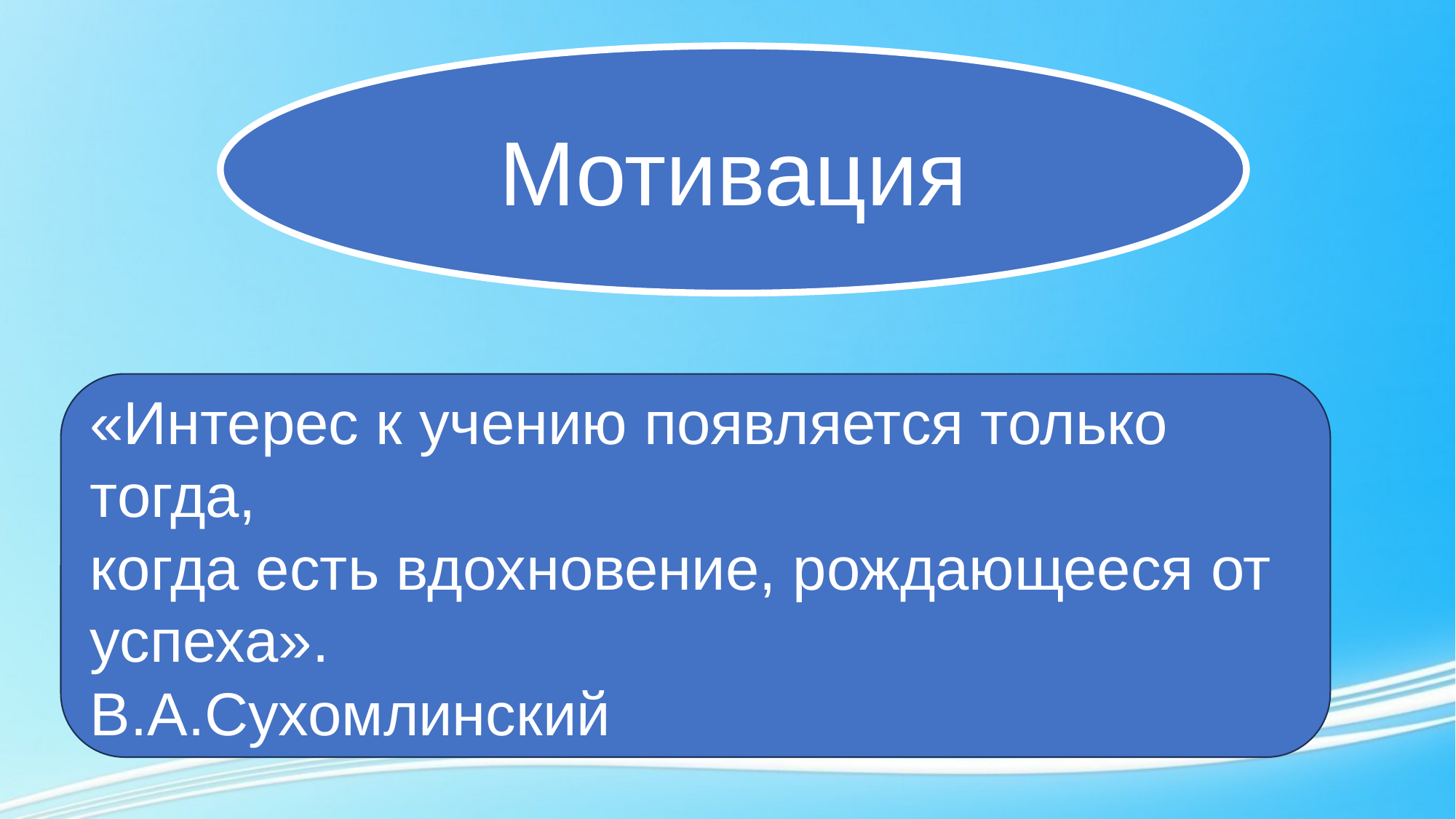

Мотивация
«Интерес к учению появляется только тогда,
когда есть вдохновение, рождающееся от успеха».
В.А.Сухомлинский